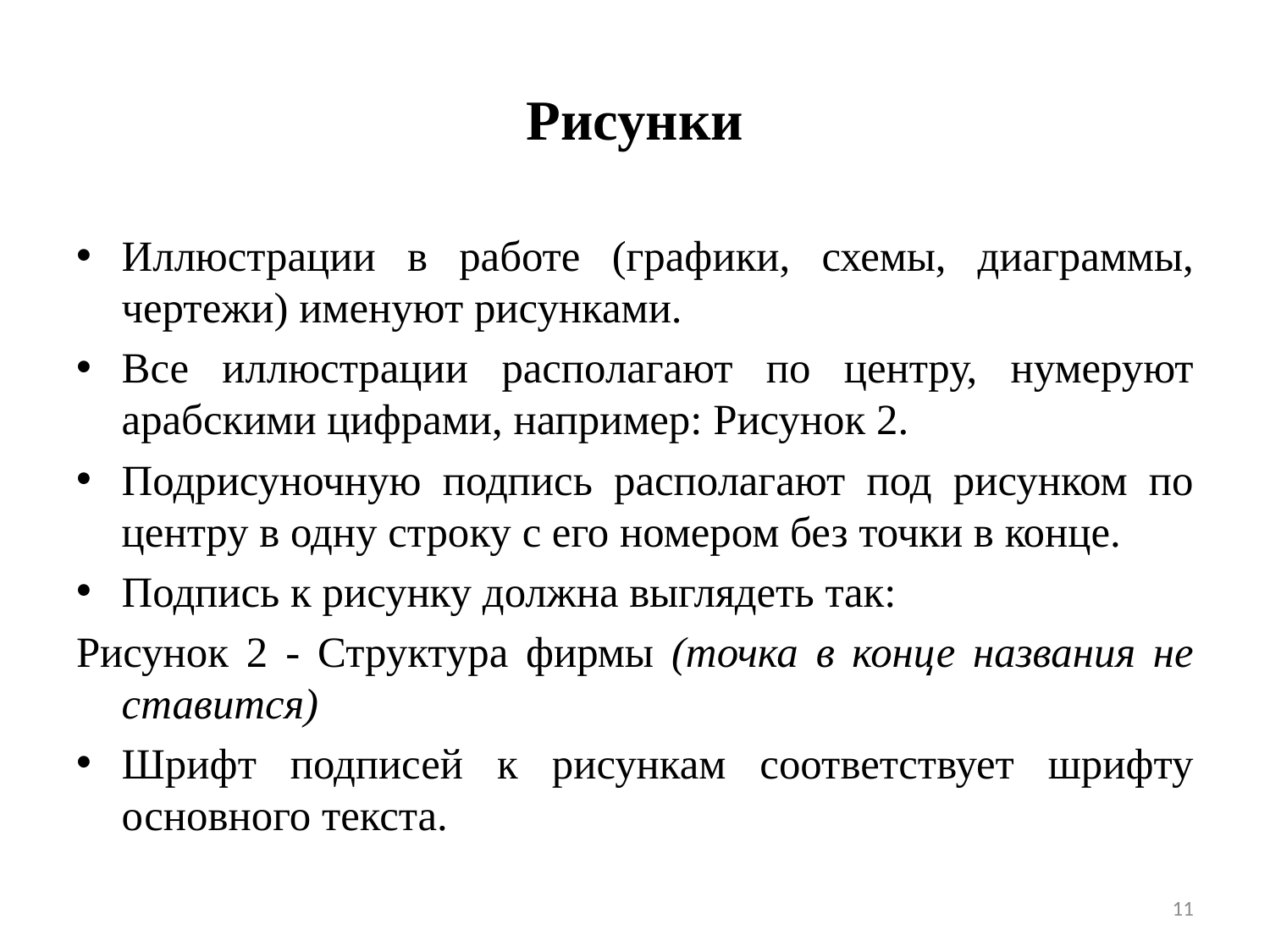

# Рисунки
Иллюстрации в работе (графики, схемы, диаграммы, чертежи) именуют рисунками.
Все иллюстрации располагают по центру, нумеруют арабскими цифрами, например: Рисунок 2.
Подрисуночную подпись располагают под рисунком по центру в одну строку с его номером без точки в конце.
Подпись к рисунку должна выглядеть так:
Рисунок 2 - Структура фирмы (точка в конце названия не ставится)
Шрифт подписей к рисункам соответствует шрифту основного текста.

11